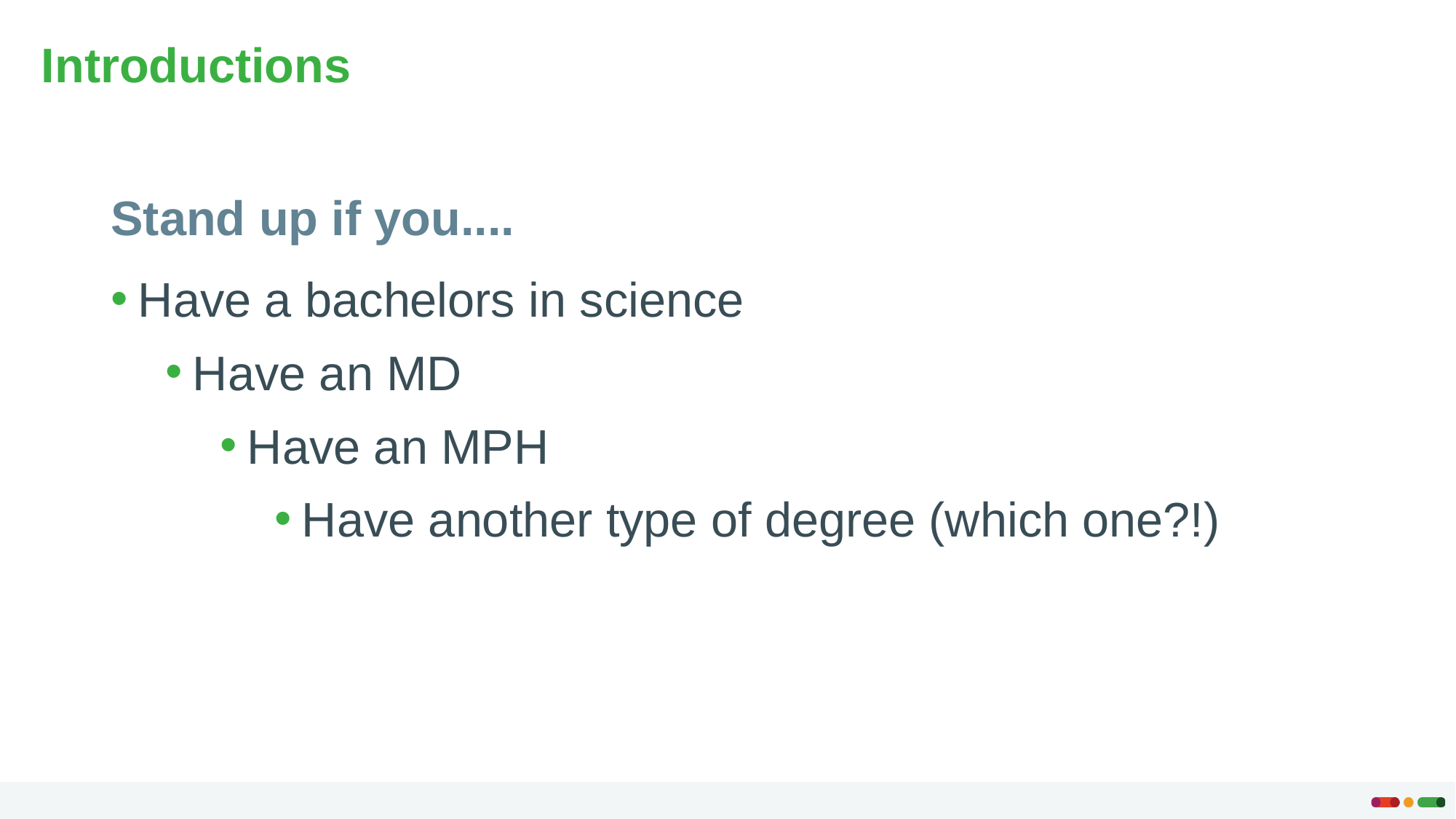

# Introductions
Stand up if you....
Have a bachelors in science
Have an MD
Have an MPH
Have another type of degree (which one?!)